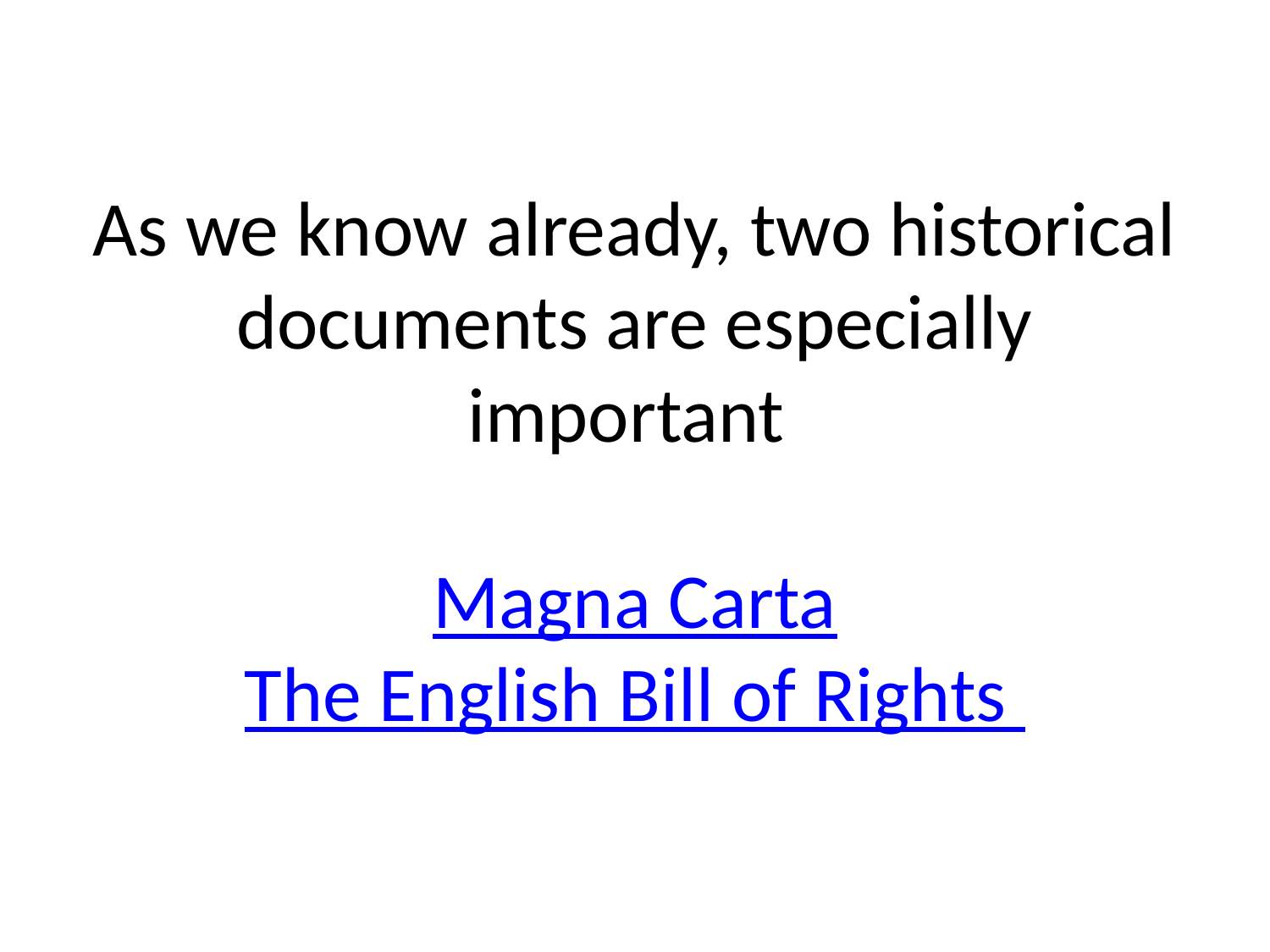

# As we know already, two historical documents are especially important Magna Carta The English Bill of Rights